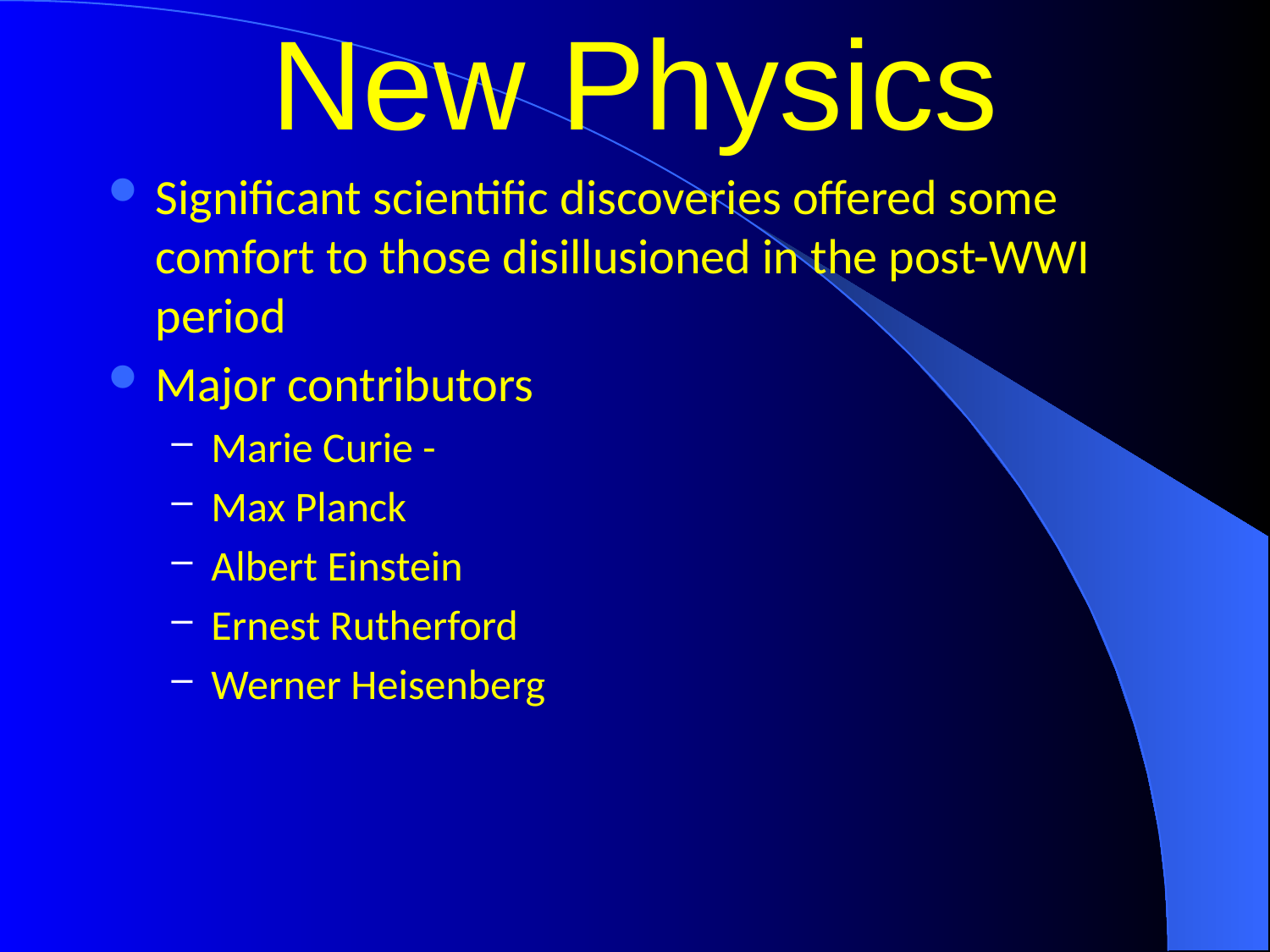

# New Physics
Significant scientific discoveries offered some comfort to those disillusioned in the post-WWI period
Major contributors
Marie Curie -
Max Planck
Albert Einstein
Ernest Rutherford
Werner Heisenberg